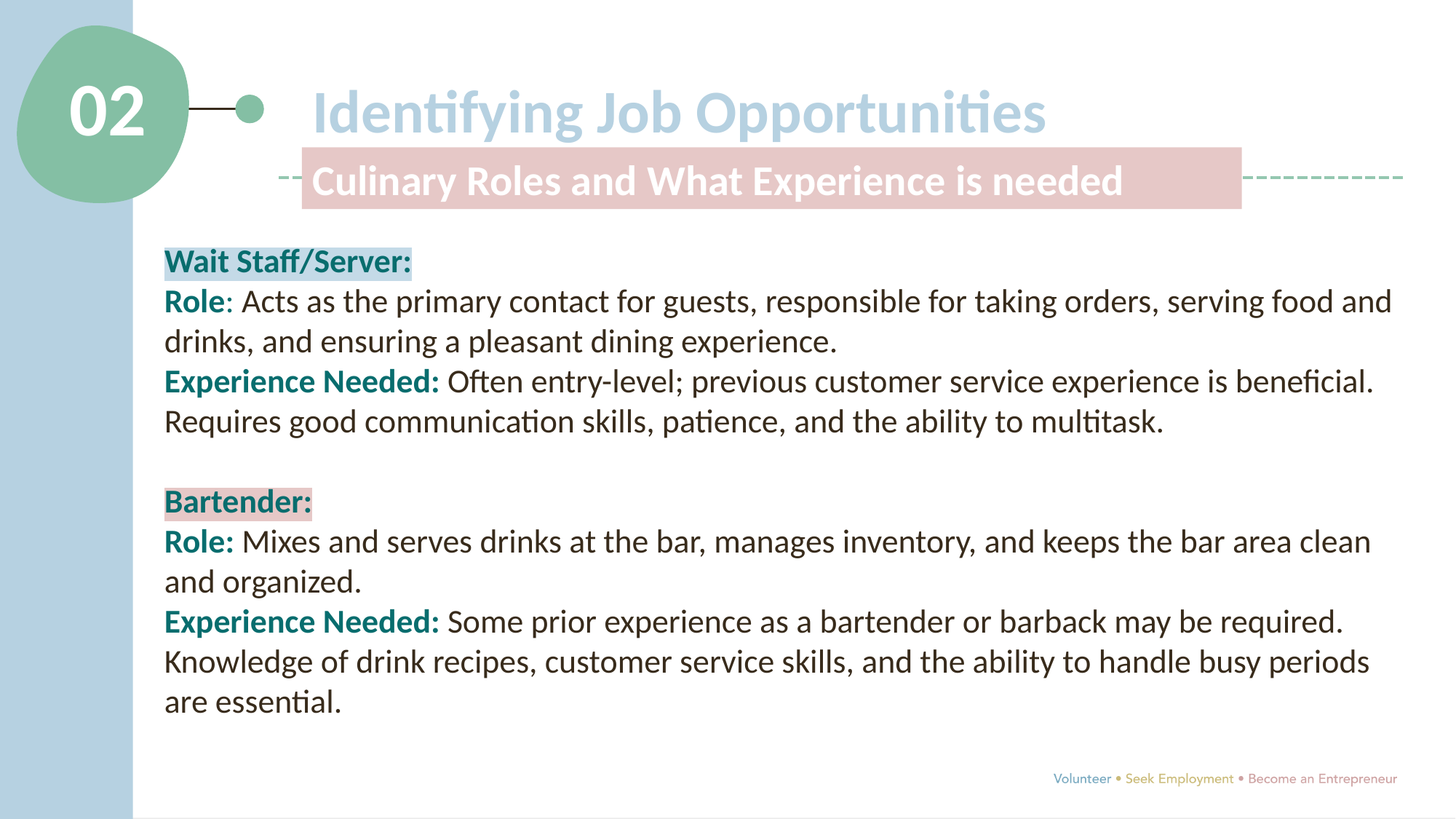

02
Identifying Job Opportunities

Culinary Roles and What Experience is needed
Wait Staff/Server:
Role: Acts as the primary contact for guests, responsible for taking orders, serving food and drinks, and ensuring a pleasant dining experience.
Experience Needed: Often entry-level; previous customer service experience is beneficial. Requires good communication skills, patience, and the ability to multitask.

Bartender:
Role: Mixes and serves drinks at the bar, manages inventory, and keeps the bar area clean and organized.
Experience Needed: Some prior experience as a bartender or barback may be required. Knowledge of drink recipes, customer service skills, and the ability to handle busy periods are essential.